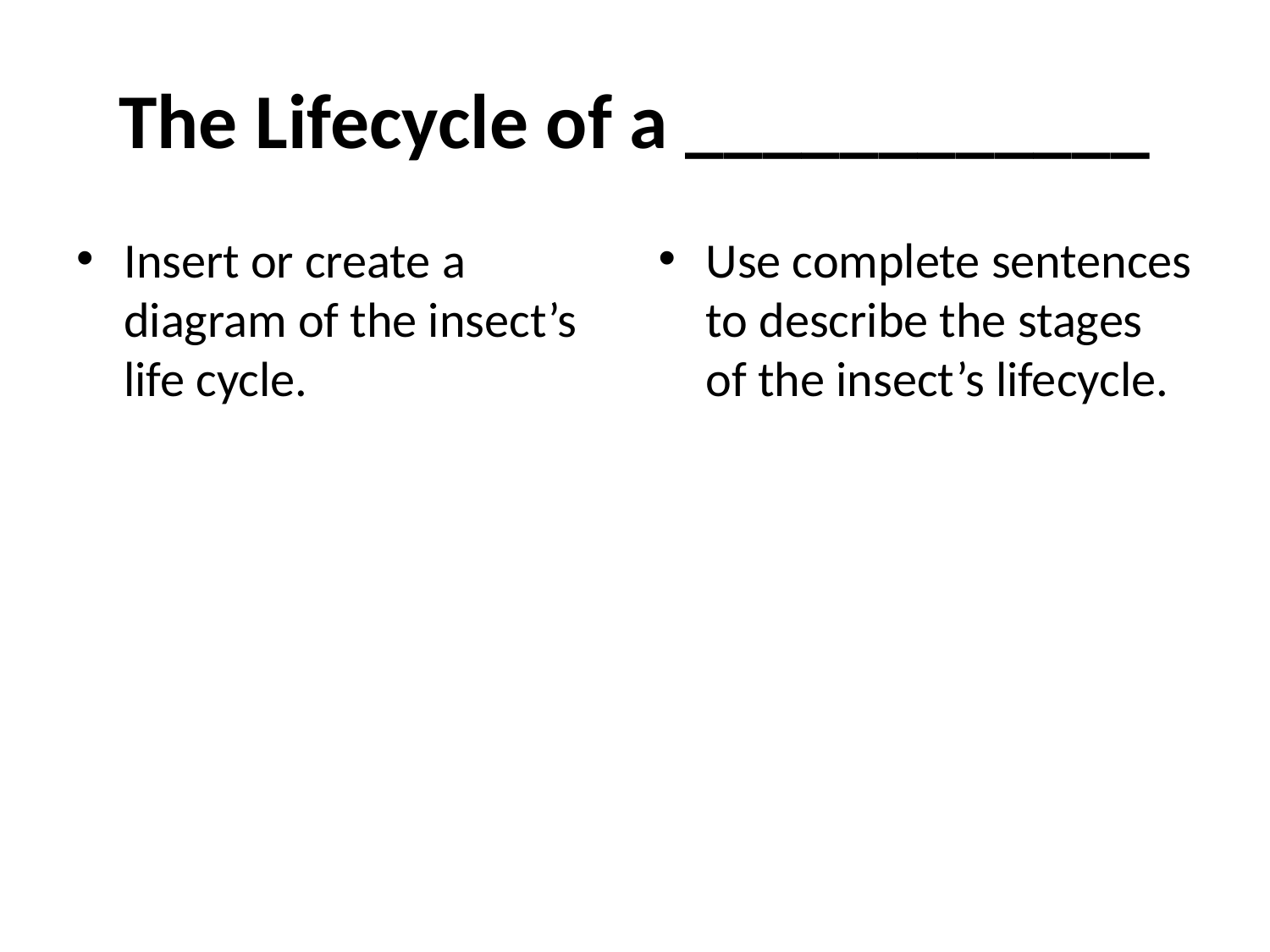

# The Lifecycle of a ____________
Insert or create a diagram of the insect’s life cycle.
Use complete sentences to describe the stages of the insect’s lifecycle.